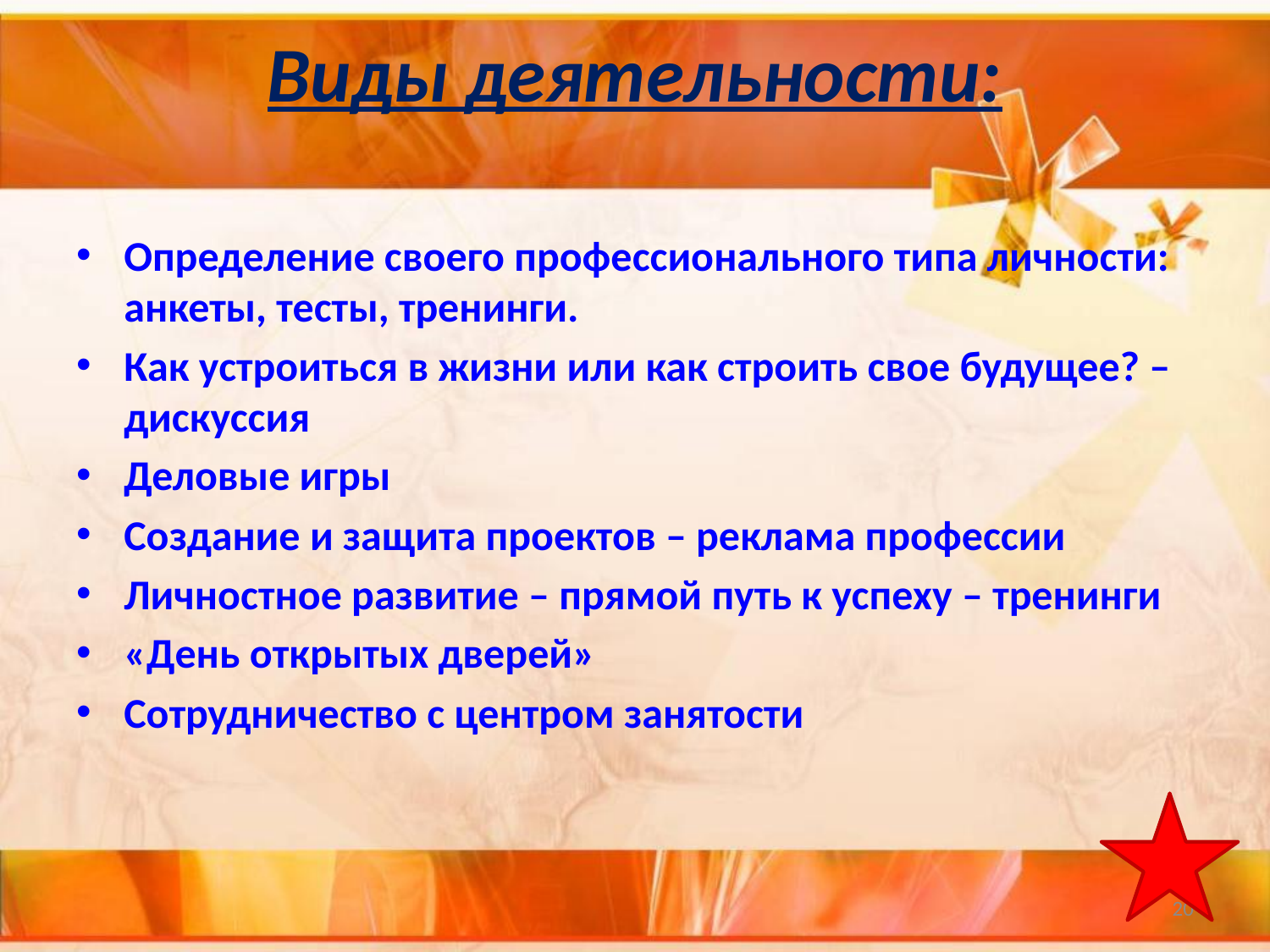

# Виды деятельности:
Определение своего профессионального типа личности: анкеты, тесты, тренинги.
Как устроиться в жизни или как строить свое будущее? – дискуссия
Деловые игры
Создание и защита проектов – реклама профессии
Личностное развитие – прямой путь к успеху – тренинги
«День открытых дверей»
Сотрудничество с центром занятости

20